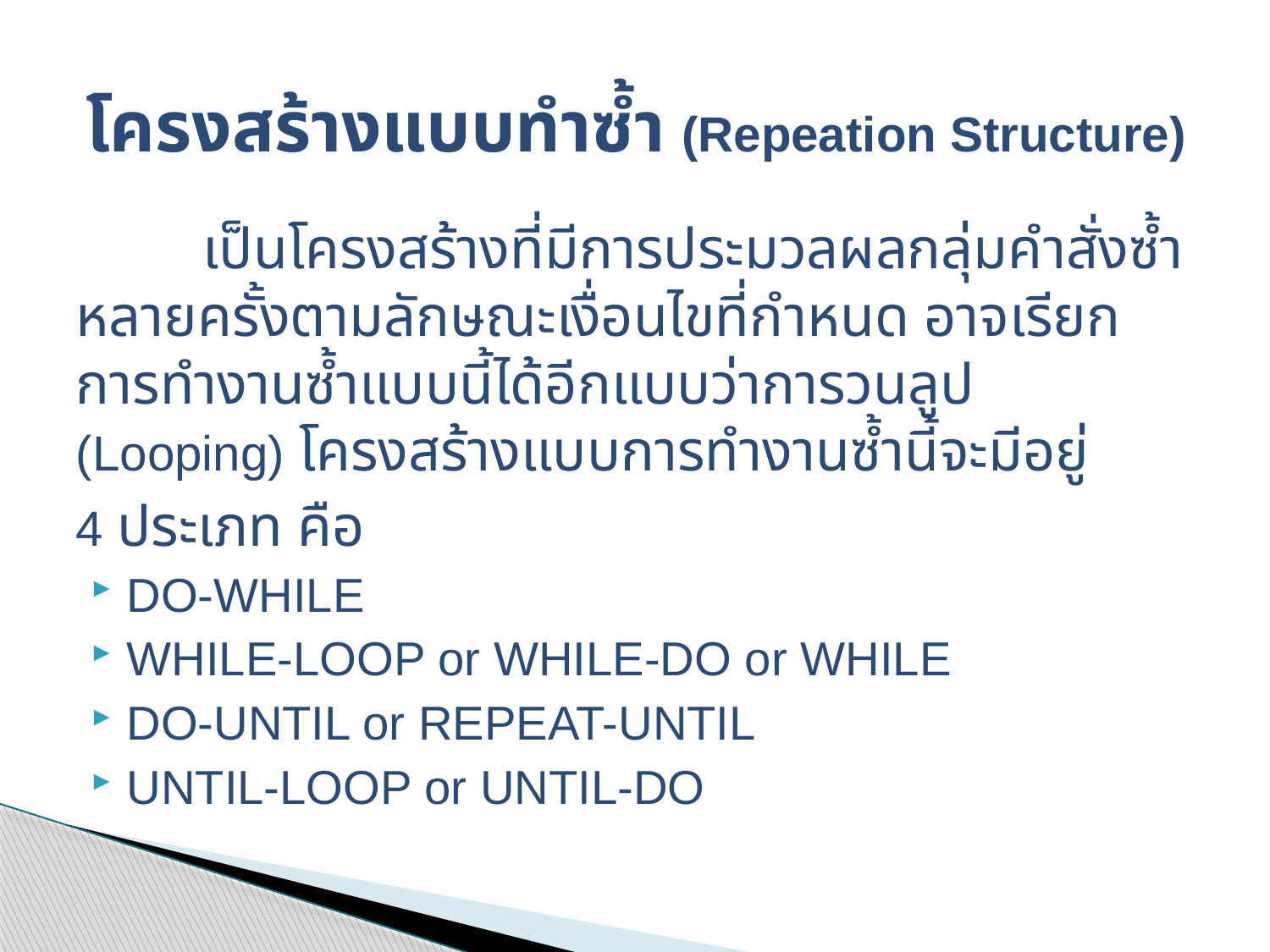

# โครงสร้างแบบทำซ้ำ (Repeation Structure)
	เป็นโครงสร้างที่มีการประมวลผลกลุ่มคำสั่งซ้ำหลายครั้งตามลักษณะเงื่อนไขที่กำหนด อาจเรียก การทำงานซ้ำแบบนี้ได้อีกแบบว่าการวนลูป (Looping) โครงสร้างแบบการทำงานซ้ำนี้จะมีอยู่
4 ประเภท คือ
DO-WHILE
WHILE-LOOP or WHILE-DO or WHILE
DO-UNTIL or REPEAT-UNTIL
UNTIL-LOOP or UNTIL-DO